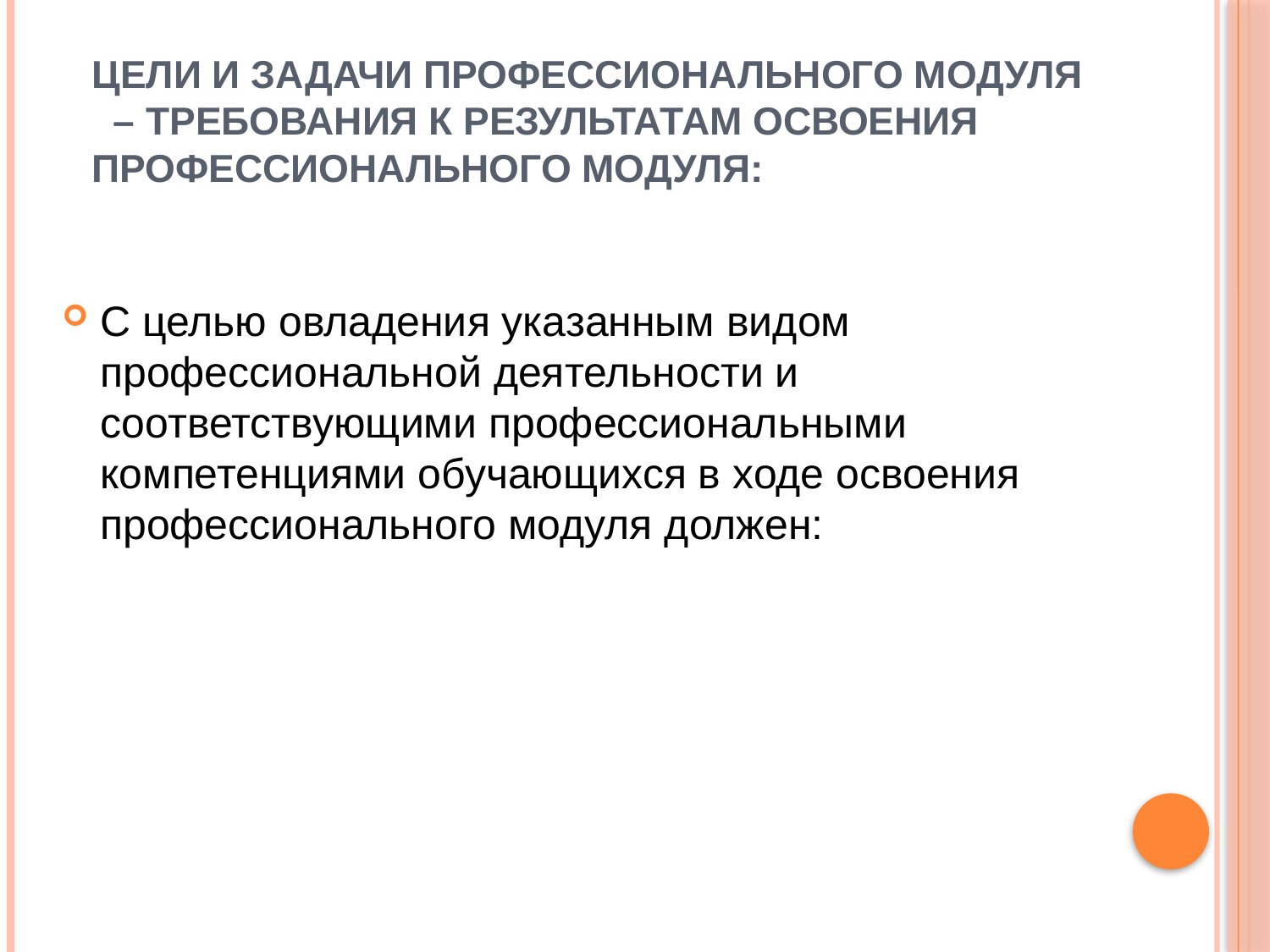

# Цели и задачи профессионального модуля   – требования к результатам освоения  профессионального модуля:
С целью овладения указанным видом профессиональной деятельности и соответствующими профессиональными компетенциями обучающихся в ходе освоения профессионального модуля должен: